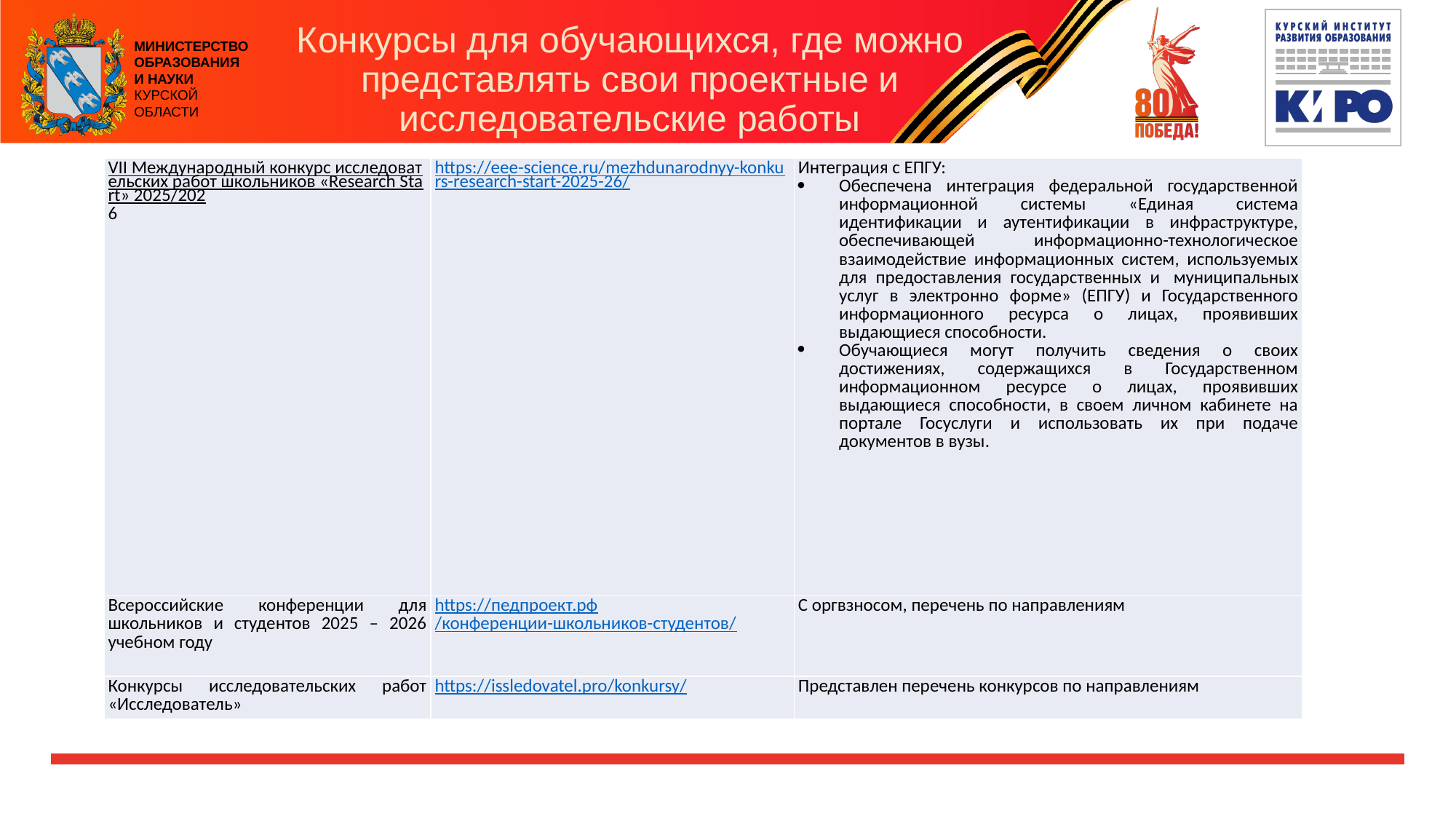

# Конкурсы для обучающихся, где можно представлять свои проектные и исследовательские работы
| VII Международный конкурс исследовательских работ школьников «Research Start» 2025/2026 | https://eee-science.ru/mezhdunarodnyy-konkurs-research-start-2025-26/ | Интеграция с ЕПГУ: Обеспечена интеграция федеральной государственной информационной системы «Единая система идентификации и аутентификации в инфраструктуре, обеспечивающей информационно-технологическое взаимодействие информационных систем, используемых для предоставления государственных и  муниципальных услуг в электронно форме» (ЕПГУ) и Государственного информационного ресурса о лицах, проявивших выдающиеся способности. Обучающиеся могут получить сведения о своих достижениях, содержащихся в Государственном информационном ресурсе о лицах, проявивших выдающиеся способности, в своем личном кабинете на портале Госуслуги и использовать их при подаче документов в вузы. |
| --- | --- | --- |
| Всероссийские конференции для школьников и студентов 2025 – 2026 учебном году | https://педпроект.рф/конференции-школьников-студентов/ | С оргвзносом, перечень по направлениям |
| Конкурсы исследовательских работ «Исследователь» | https://issledovatel.pro/konkursy/ | Представлен перечень конкурсов по направлениям |